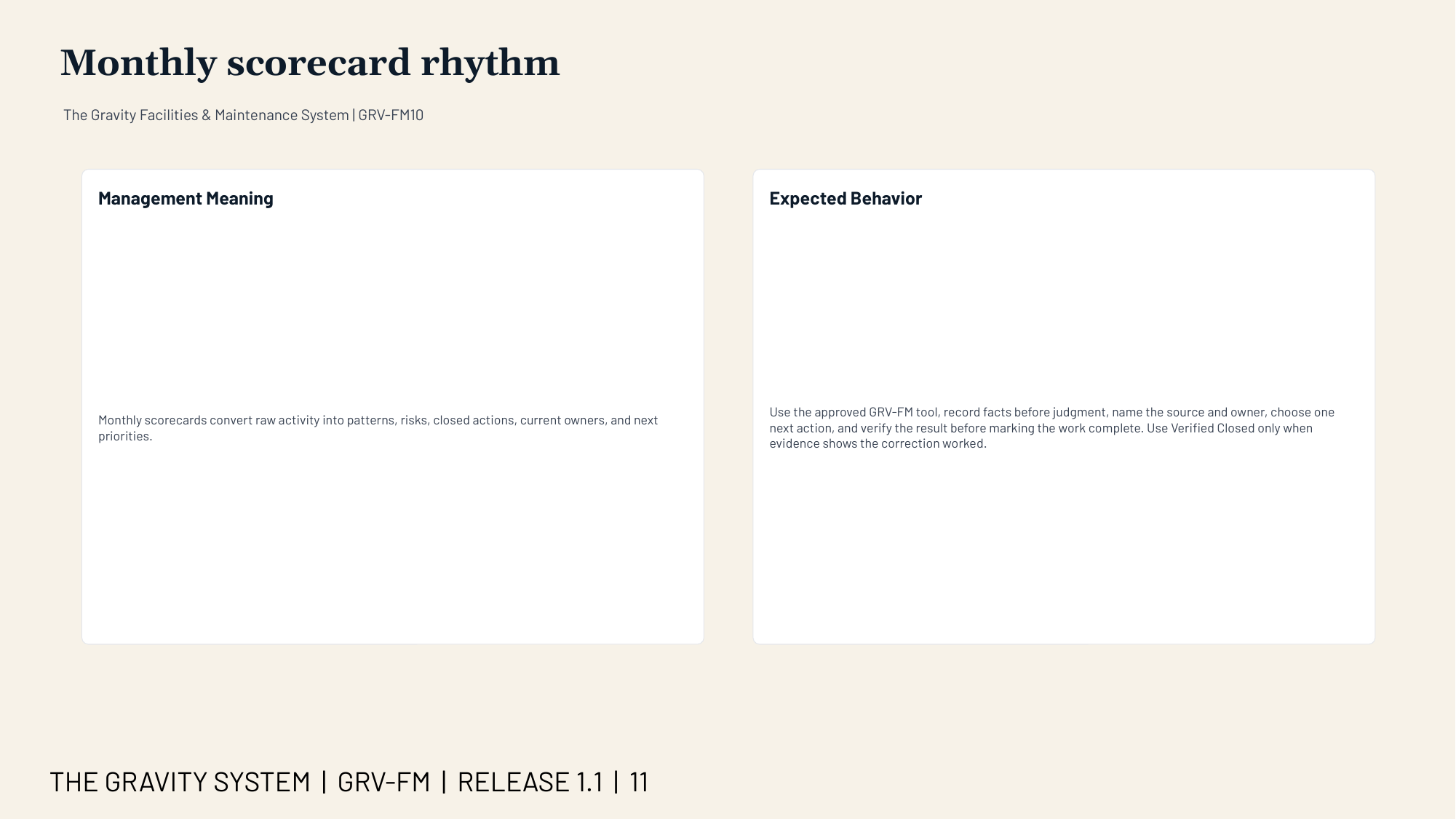

Monthly scorecard rhythm
The Gravity Facilities & Maintenance System | GRV-FM10

Management Meaning
Expected Behavior
Monthly scorecards convert raw activity into patterns, risks, closed actions, current owners, and next priorities.
Use the approved GRV-FM tool, record facts before judgment, name the source and owner, choose one next action, and verify the result before marking the work complete. Use Verified Closed only when evidence shows the correction worked.
THE GRAVITY SYSTEM  |  GRV-FM  |  RELEASE 1.1  |  11